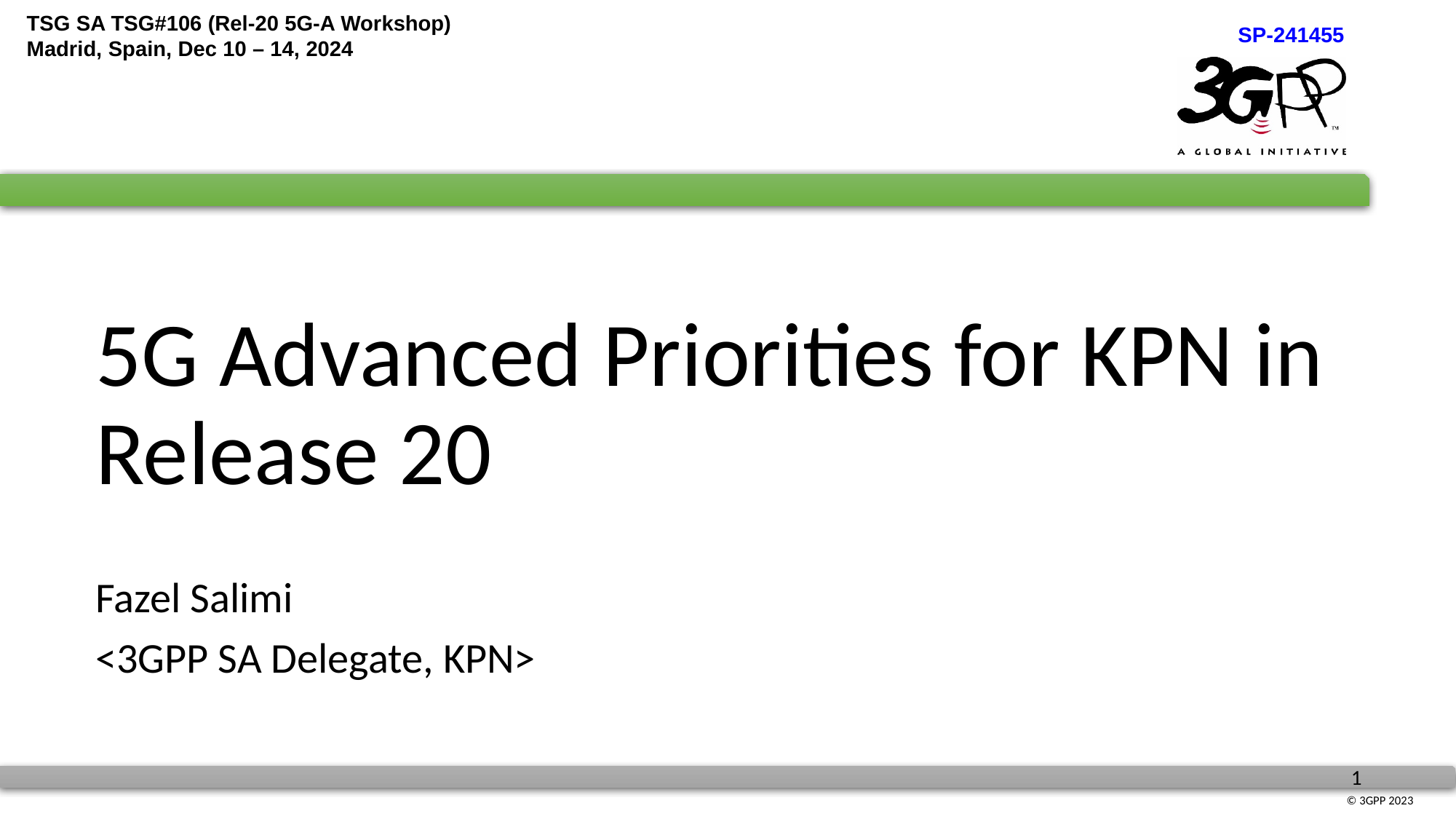

5G Advanced Priorities for KPN in Release 20
Fazel Salimi
<3GPP SA Delegate, KPN>